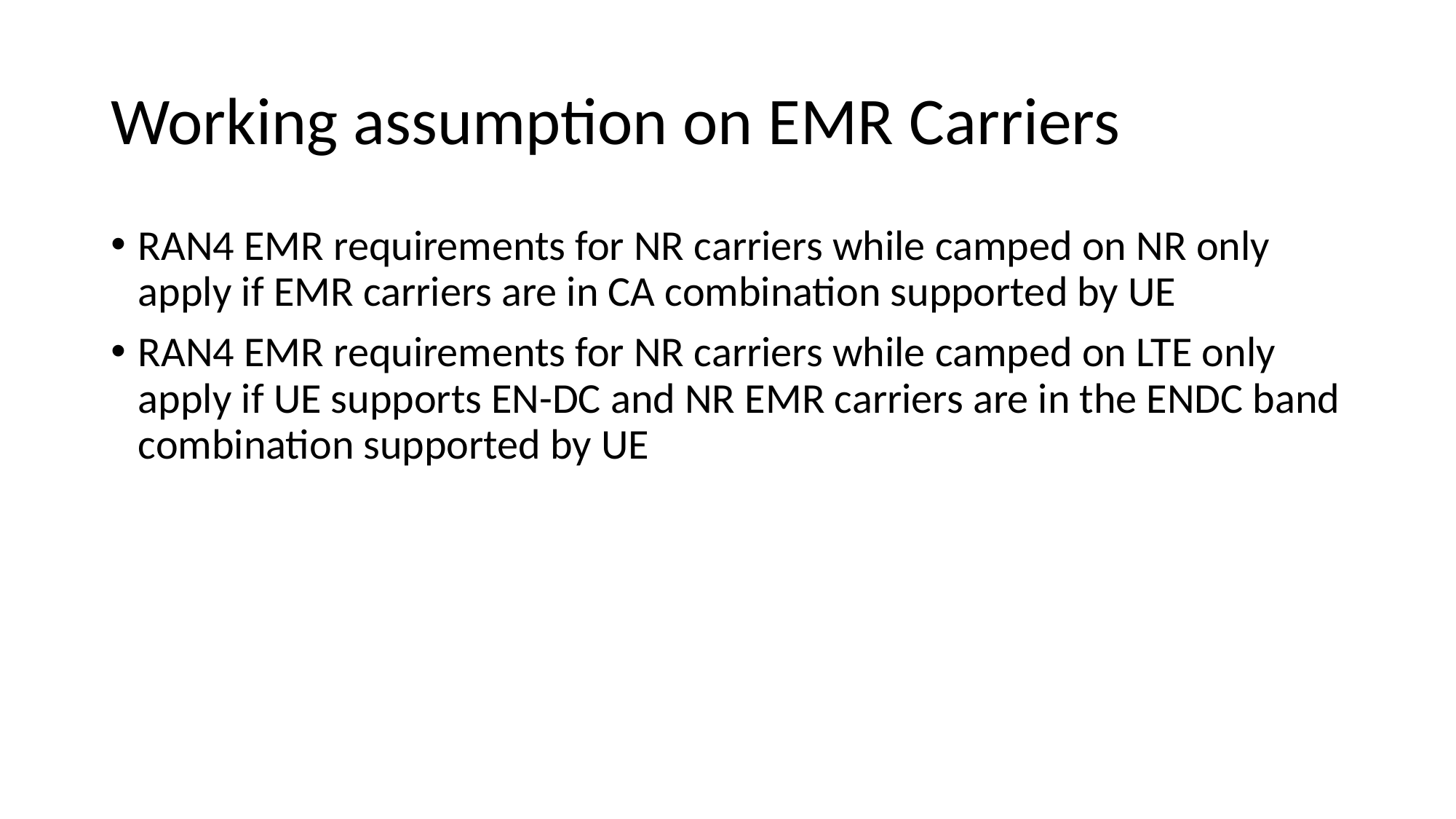

# Working assumption on EMR Carriers
RAN4 EMR requirements for NR carriers while camped on NR only apply if EMR carriers are in CA combination supported by UE
RAN4 EMR requirements for NR carriers while camped on LTE only apply if UE supports EN-DC and NR EMR carriers are in the ENDC band combination supported by UE